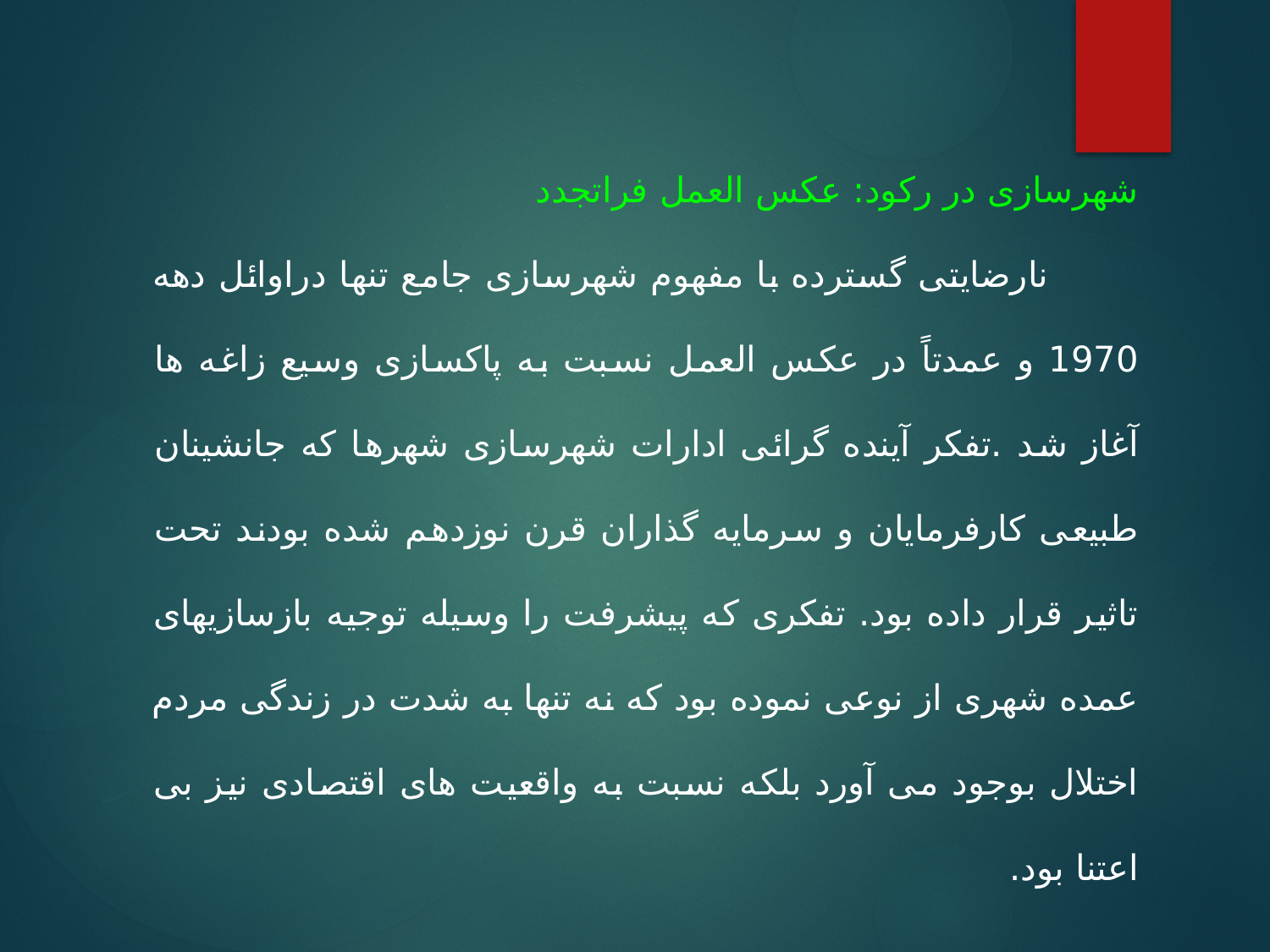

شهرسازی در رکود: عکس العمل فراتجدد
       نارضایتی گسترده با مفهوم شهرسازی جامع تنها دراوائل دهه 1970 و عمدتاً در عکس العمل نسبت به پاکسازی وسیع زاغه ها آغاز شد .تفکر آینده گرائی ادارات شهرسازی شهرها که جانشینان طبیعی کارفرمایان و سرمایه گذاران قرن نوزدهم شده بودند تحت تاثیر قرار داده بود. تفکری که پیشرفت را وسیله توجیه بازسازیهای عمده شهری از نوعی نموده بود که نه تنها به شدت در زندگی مردم اختلال بوجود می آورد بلکه نسبت به واقعیت های اقتصادی نیز بی اعتنا بود.